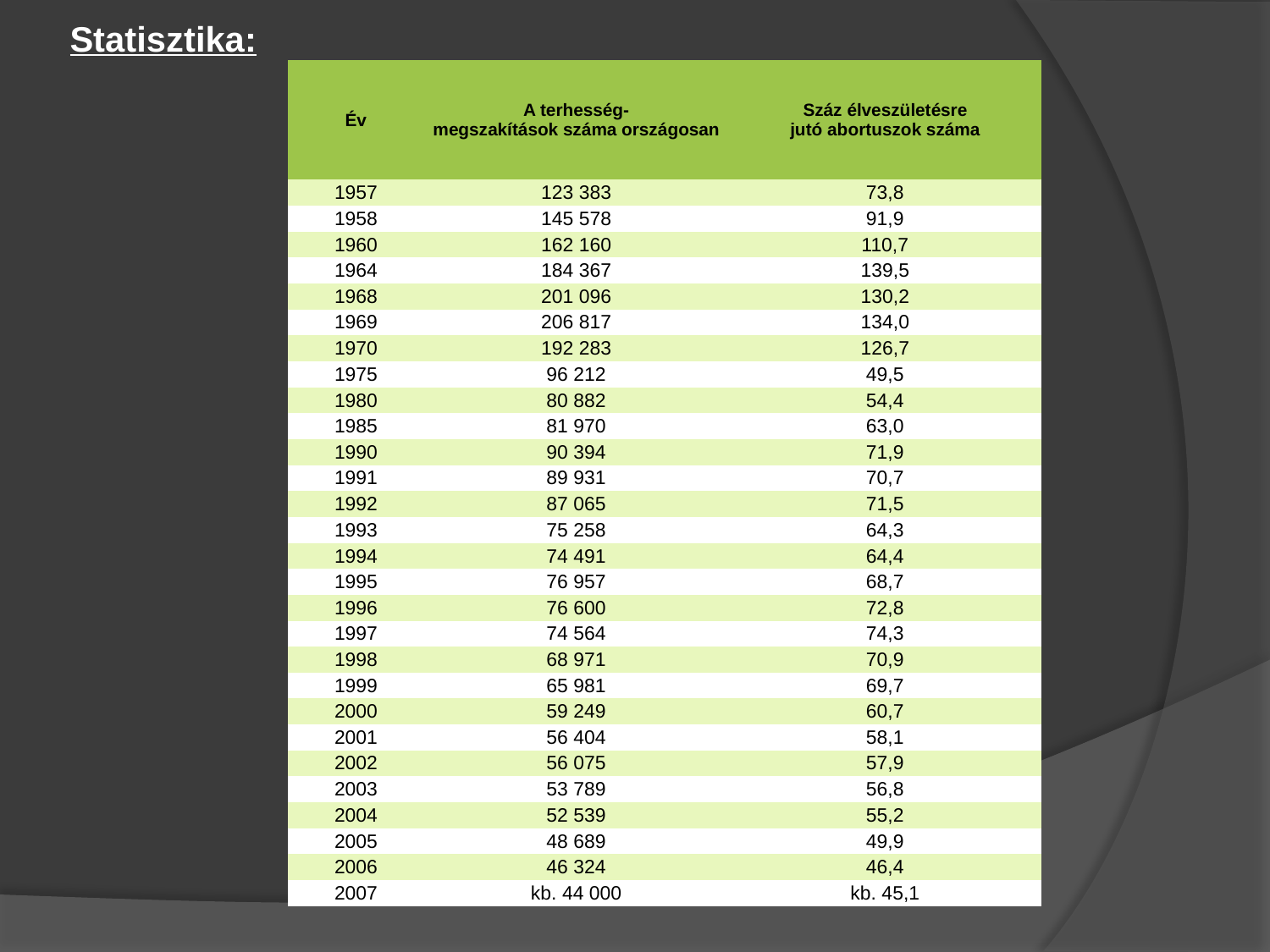

Statisztika:
| Év | A terhesség- megszakítások száma országosan | Száz élveszületésre jutó abortuszok száma |
| --- | --- | --- |
| 1957 | 123 383 | 73,8 |
| 1958 | 145 578 | 91,9 |
| 1960 | 162 160 | 110,7 |
| 1964 | 184 367 | 139,5 |
| 1968 | 201 096 | 130,2 |
| 1969 | 206 817 | 134,0 |
| 1970 | 192 283 | 126,7 |
| 1975 | 96 212 | 49,5 |
| 1980 | 80 882 | 54,4 |
| 1985 | 81 970 | 63,0 |
| 1990 | 90 394 | 71,9 |
| 1991 | 89 931 | 70,7 |
| 1992 | 87 065 | 71,5 |
| 1993 | 75 258 | 64,3 |
| 1994 | 74 491 | 64,4 |
| 1995 | 76 957 | 68,7 |
| 1996 | 76 600 | 72,8 |
| 1997 | 74 564 | 74,3 |
| 1998 | 68 971 | 70,9 |
| 1999 | 65 981 | 69,7 |
| 2000 | 59 249 | 60,7 |
| 2001 | 56 404 | 58,1 |
| 2002 | 56 075 | 57,9 |
| 2003 | 53 789 | 56,8 |
| 2004 | 52 539 | 55,2 |
| 2005 | 48 689 | 49,9 |
| 2006 | 46 324 | 46,4 |
| 2007 | kb. 44 000 | kb. 45,1 |